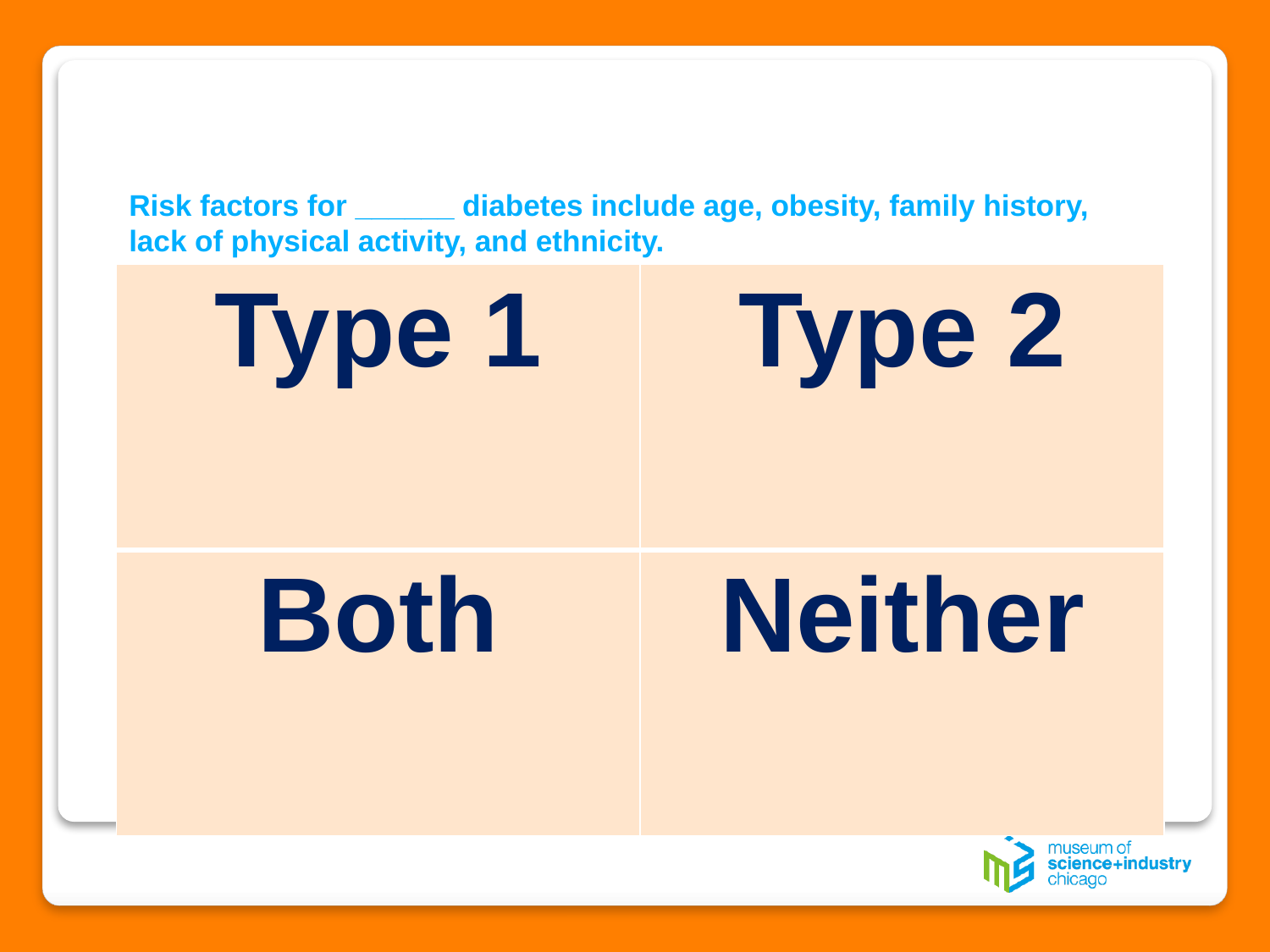

# Risk factors for ______ diabetes include age, obesity, family history, lack of physical activity, and ethnicity.
| Type 1 | Type 2 |
| --- | --- |
| Both | Neither |